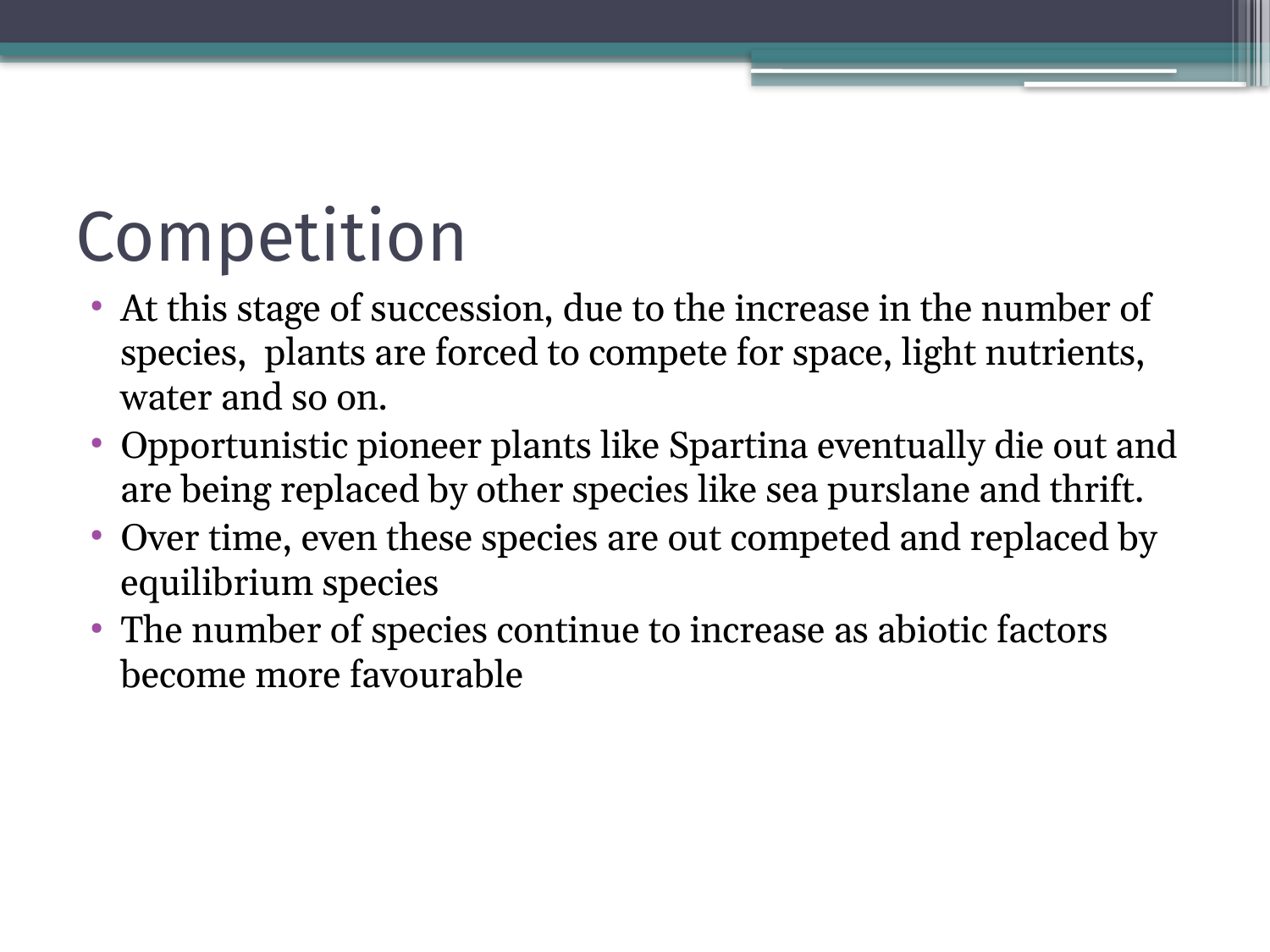

# Competition
At this stage of succession, due to the increase in the number of species,  plants are forced to compete for space, light nutrients, water and so on.
Opportunistic pioneer plants like Spartina eventually die out and are being replaced by other species like sea purslane and thrift.
Over time, even these species are out competed and replaced by equilibrium species
The number of species continue to increase as abiotic factors become more favourable